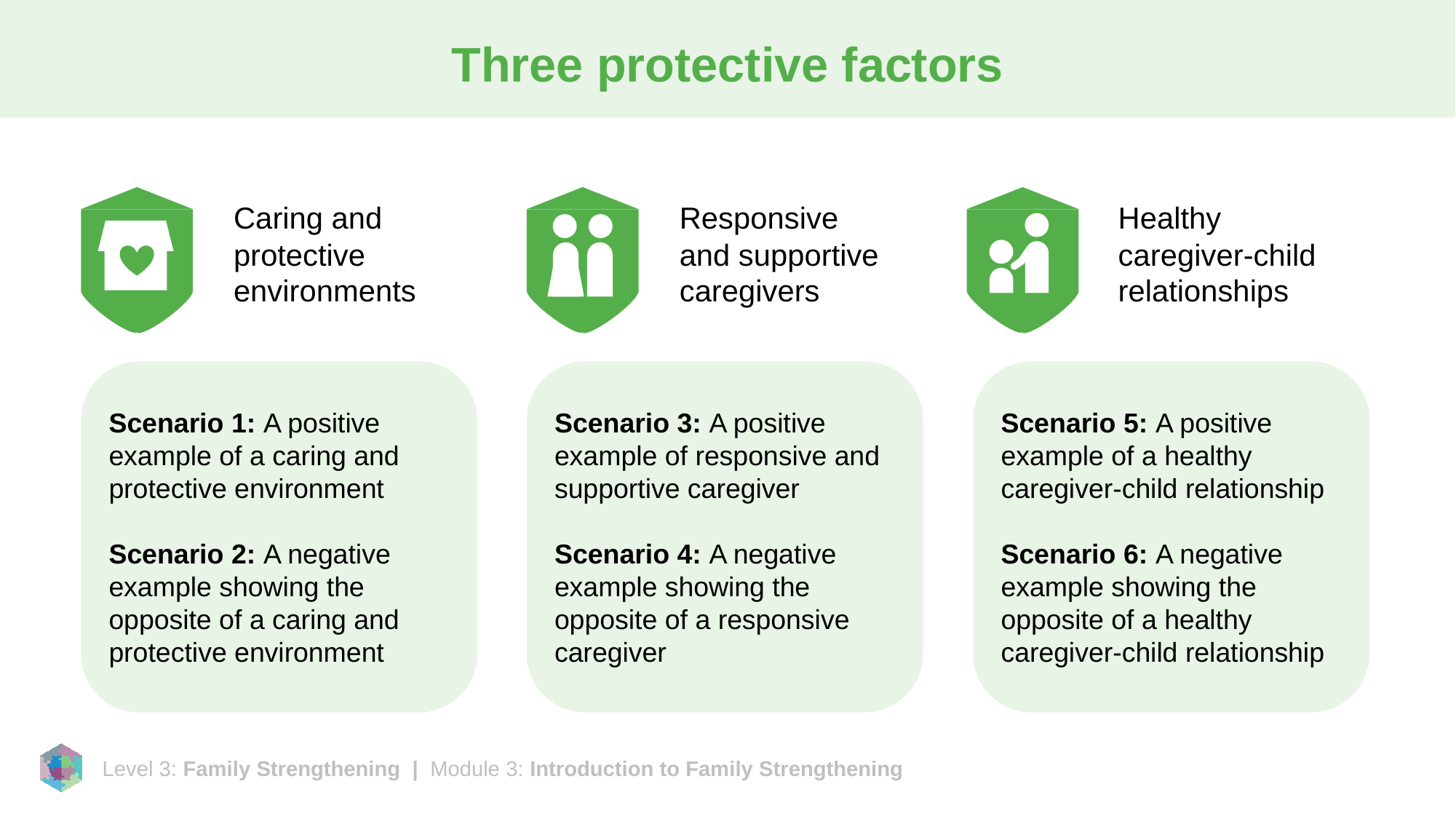

# Three protective factors

Caring and protective environments
Responsive and supportive caregivers
Healthy caregiver-child relationships
Scenario 1: A positive example of a caring and protective environment

Scenario 2: A negative example showing the opposite of a caring and protective environment
Scenario 3: A positive example of responsive and supportive caregiver

Scenario 4: A negative example showing the opposite of a responsive caregiver
Scenario 5: A positive example of a healthy caregiver-child relationship

Scenario 6: A negative example showing the opposite of a healthy caregiver-child relationship